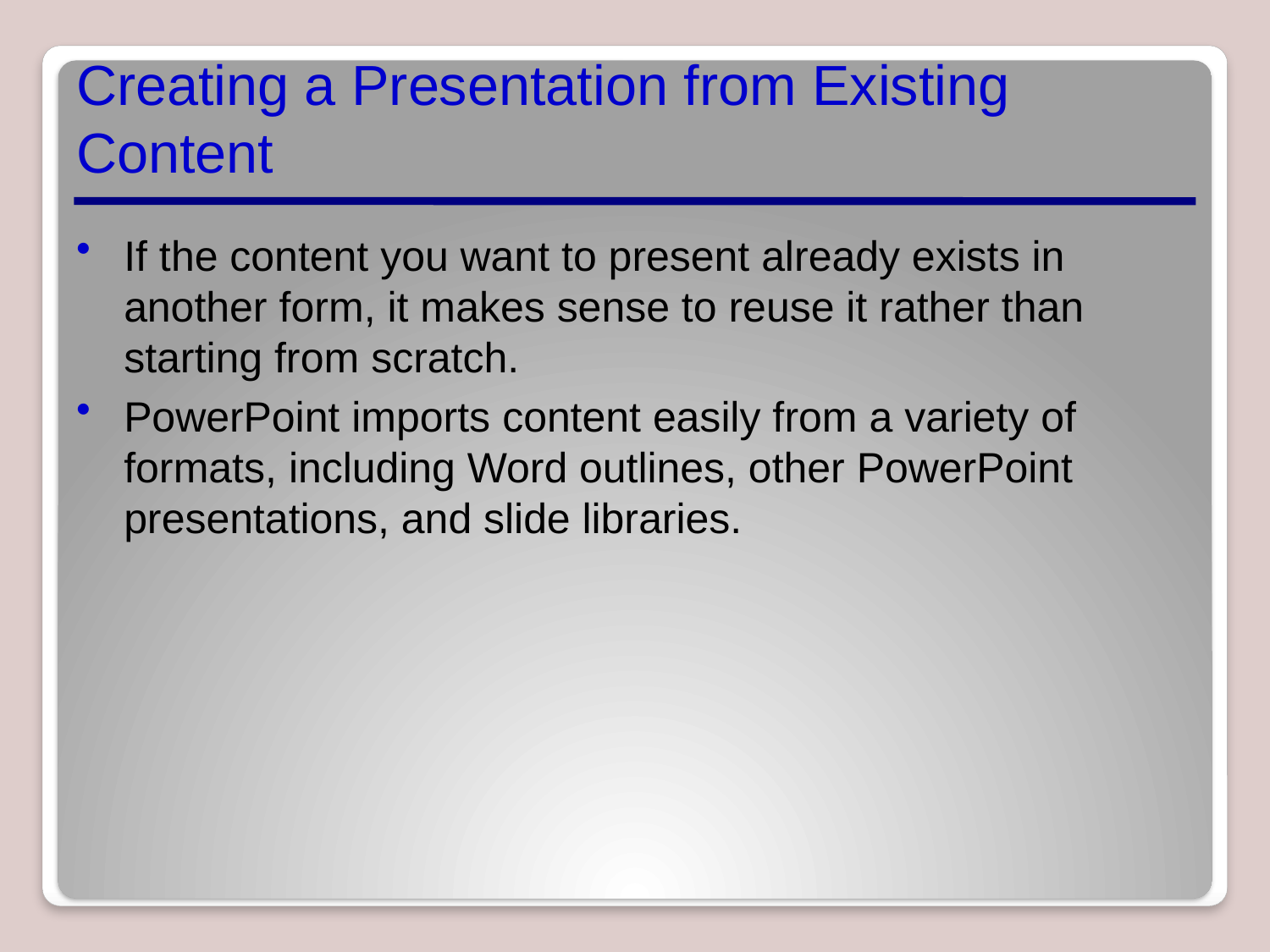

# Creating a Presentation from Existing Content
If the content you want to present already exists in another form, it makes sense to reuse it rather than starting from scratch.
PowerPoint imports content easily from a variety of formats, including Word outlines, other PowerPoint presentations, and slide libraries.